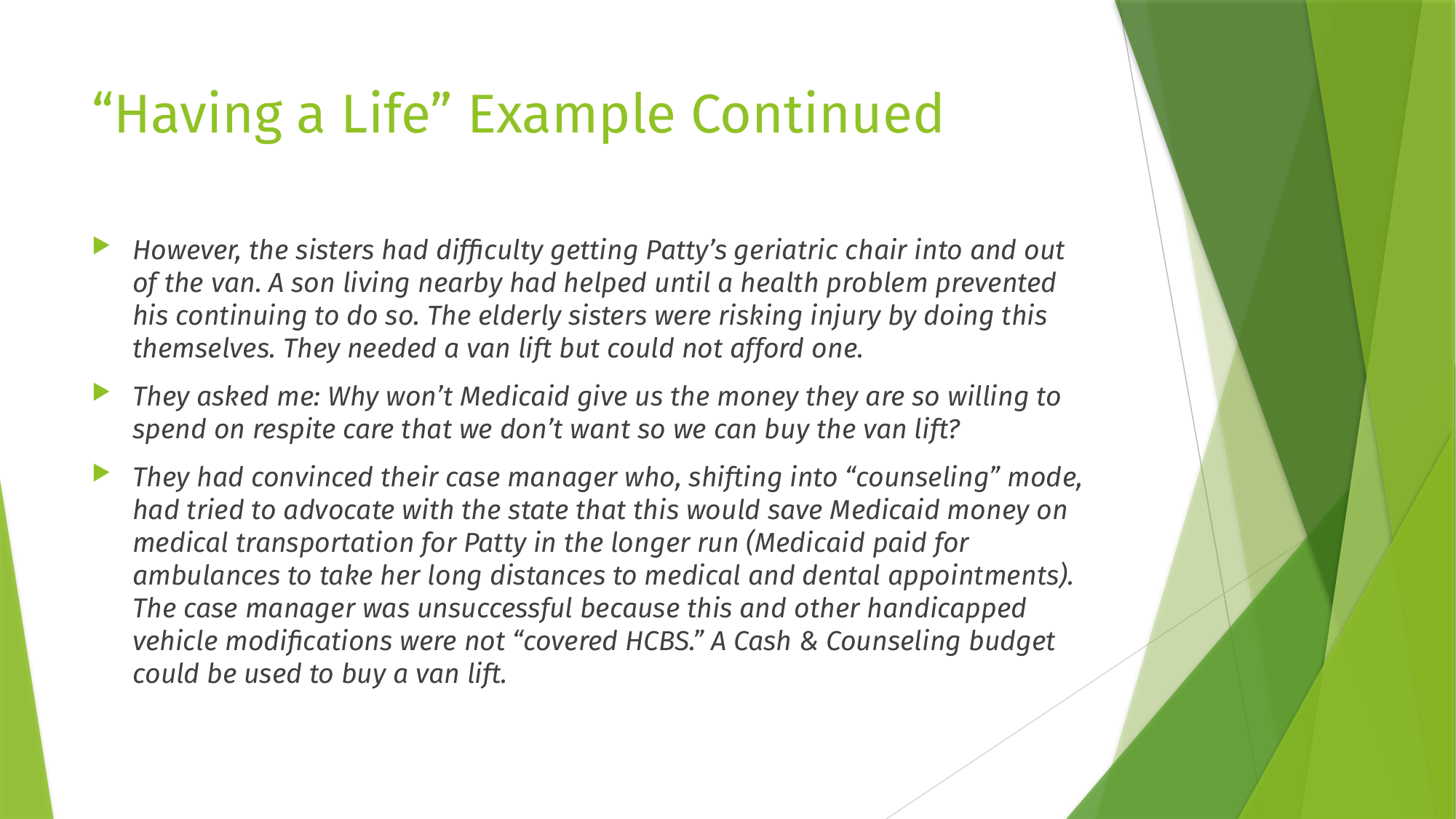

# “Having a Life” Example Continued
However, the sisters had difficulty getting Patty’s geriatric chair into and out of the van. A son living nearby had helped until a health problem prevented his continuing to do so. The elderly sisters were risking injury by doing this themselves. They needed a van lift but could not afford one.
They asked me: Why won’t Medicaid give us the money they are so willing to spend on respite care that we don’t want so we can buy the van lift?
They had convinced their case manager who, shifting into “counseling” mode, had tried to advocate with the state that this would save Medicaid money on medical transportation for Patty in the longer run (Medicaid paid for ambulances to take her long distances to medical and dental appointments). The case manager was unsuccessful because this and other handicapped vehicle modifications were not “covered HCBS.” A Cash & Counseling budget could be used to buy a van lift.